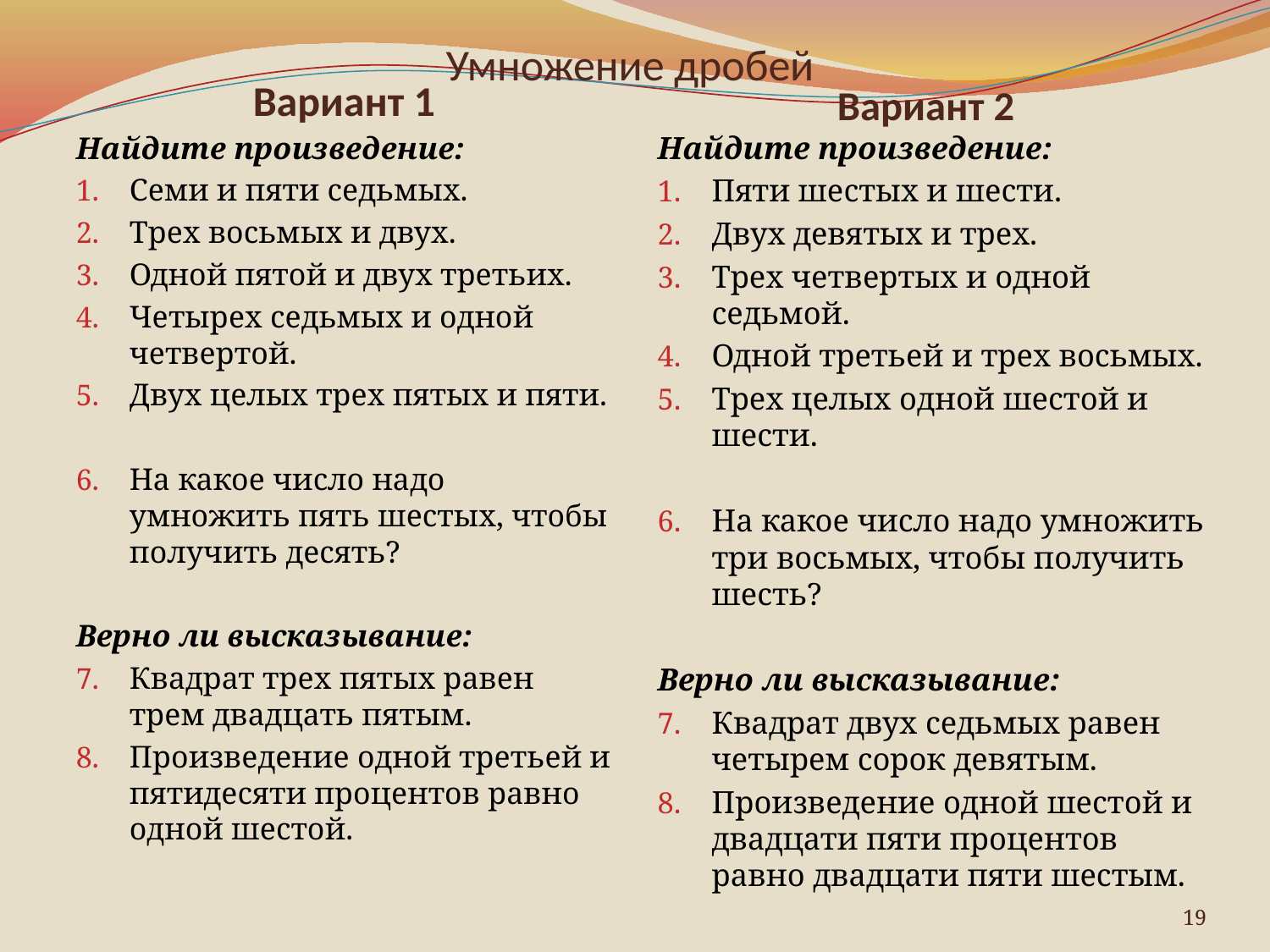

# Умножение дробей
Вариант 1
Вариант 2
Найдите произведение:
Семи и пяти седьмых.
Трех восьмых и двух.
Одной пятой и двух третьих.
Четырех седьмых и одной четвертой.
Двух целых трех пятых и пяти.

На какое число надо умножить пять шестых, чтобы получить десять?

Верно ли высказывание:
Квадрат трех пятых равен трем двадцать пятым.
Произведение одной третьей и пятидесяти процентов равно одной шестой.

Найдите произведение:
Пяти шестых и шести.
Двух девятых и трех.
Трех четвертых и одной седьмой.
Одной третьей и трех восьмых.
Трех целых одной шестой и шести.

На какое число надо умножить три восьмых, чтобы получить шесть?

Верно ли высказывание:
Квадрат двух седьмых равен четырем сорок девятым.
Произведение одной шестой и двадцати пяти процентов равно двадцати пяти шестым.

19